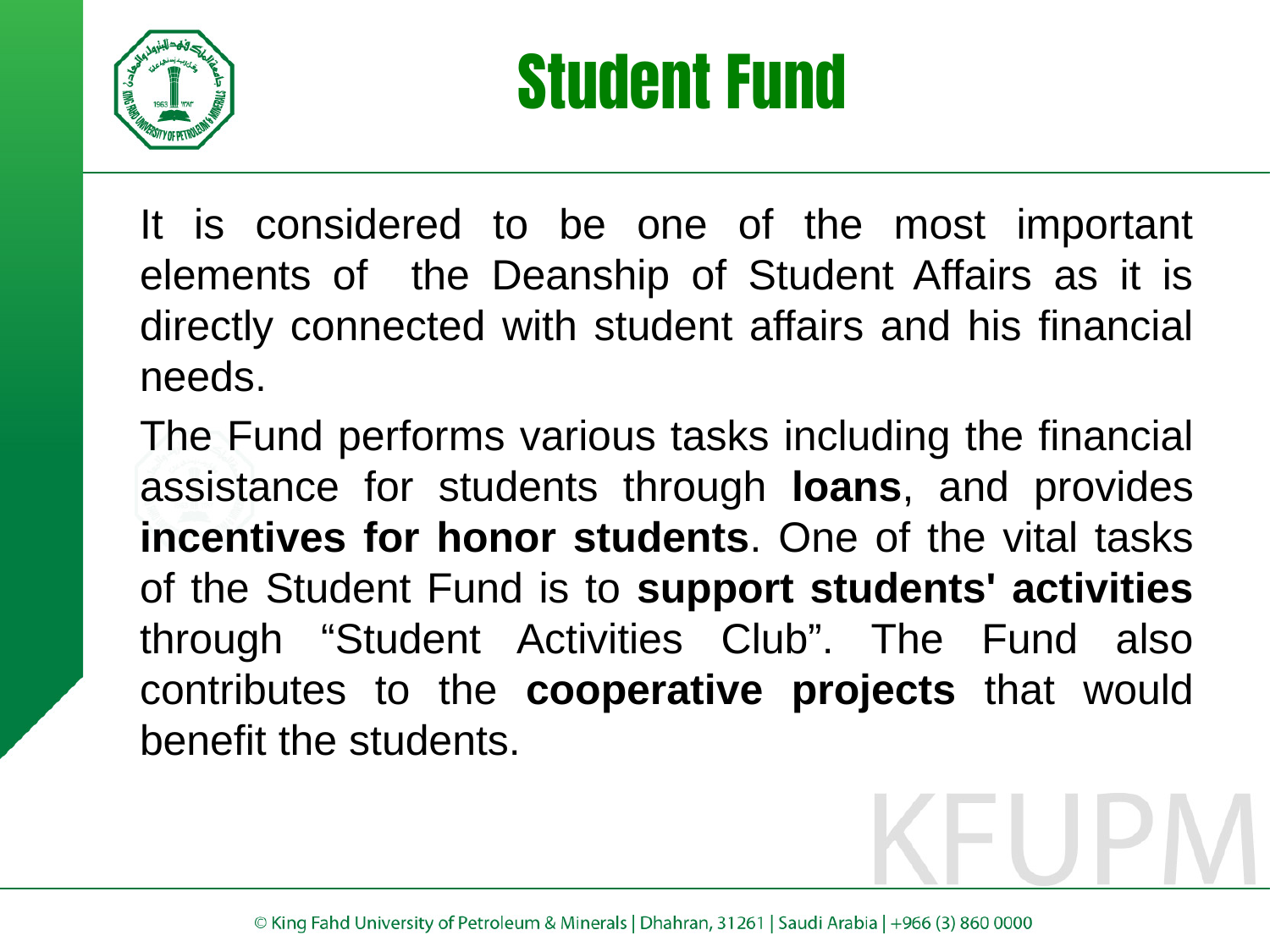

# Student Fund
It is considered to be one of the most important elements of  the Deanship of Student Affairs as it is directly connected with student affairs and his financial needs.
The Fund performs various tasks including the financial assistance for students through loans, and provides incentives for honor students. One of the vital tasks of the Student Fund is to support students' activities through “Student Activities Club”. The Fund also contributes to the cooperative projects that would benefit the students.